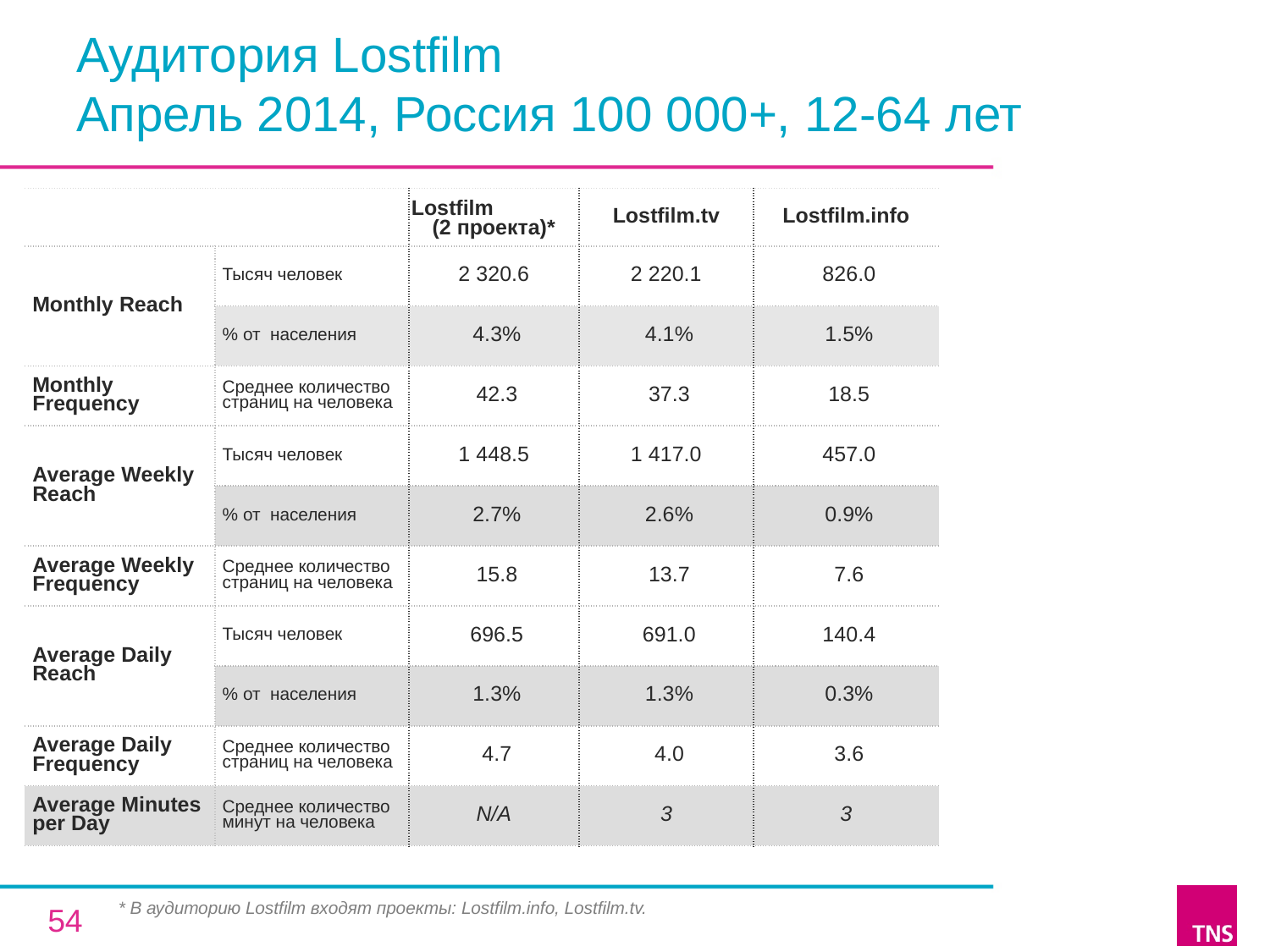

# Аудитория Lostfilm Апрель 2014, Россия 100 000+, 12-64 лет
|  |  | Lostfilm (2 проекта)\* | Lostfilm.tv | Lostfilm.info |
| --- | --- | --- | --- | --- |
| Monthly Reach | Тысяч человек | 2 320.6 | 2 220.1 | 826.0 |
|  | % от населения | 4.3% | 4.1% | 1.5% |
| Monthly Frequency | Среднее количество страниц на человека | 42.3 | 37.3 | 18.5 |
| Average Weekly Reach | Тысяч человек | 1 448.5 | 1 417.0 | 457.0 |
|  | % от населения | 2.7% | 2.6% | 0.9% |
| Average Weekly Frequency | Среднее количество страниц на человека | 15.8 | 13.7 | 7.6 |
| Average Daily Reach | Тысяч человек | 696.5 | 691.0 | 140.4 |
|  | % от населения | 1.3% | 1.3% | 0.3% |
| Average Daily Frequency | Среднее количество страниц на человека | 4.7 | 4.0 | 3.6 |
| Average Minutes per Day | Среднее количество минут на человека | N/A | 3 | 3 |
* В аудиторию Lostfilm входят проекты: Lostfilm.info, Lostfilm.tv.
54